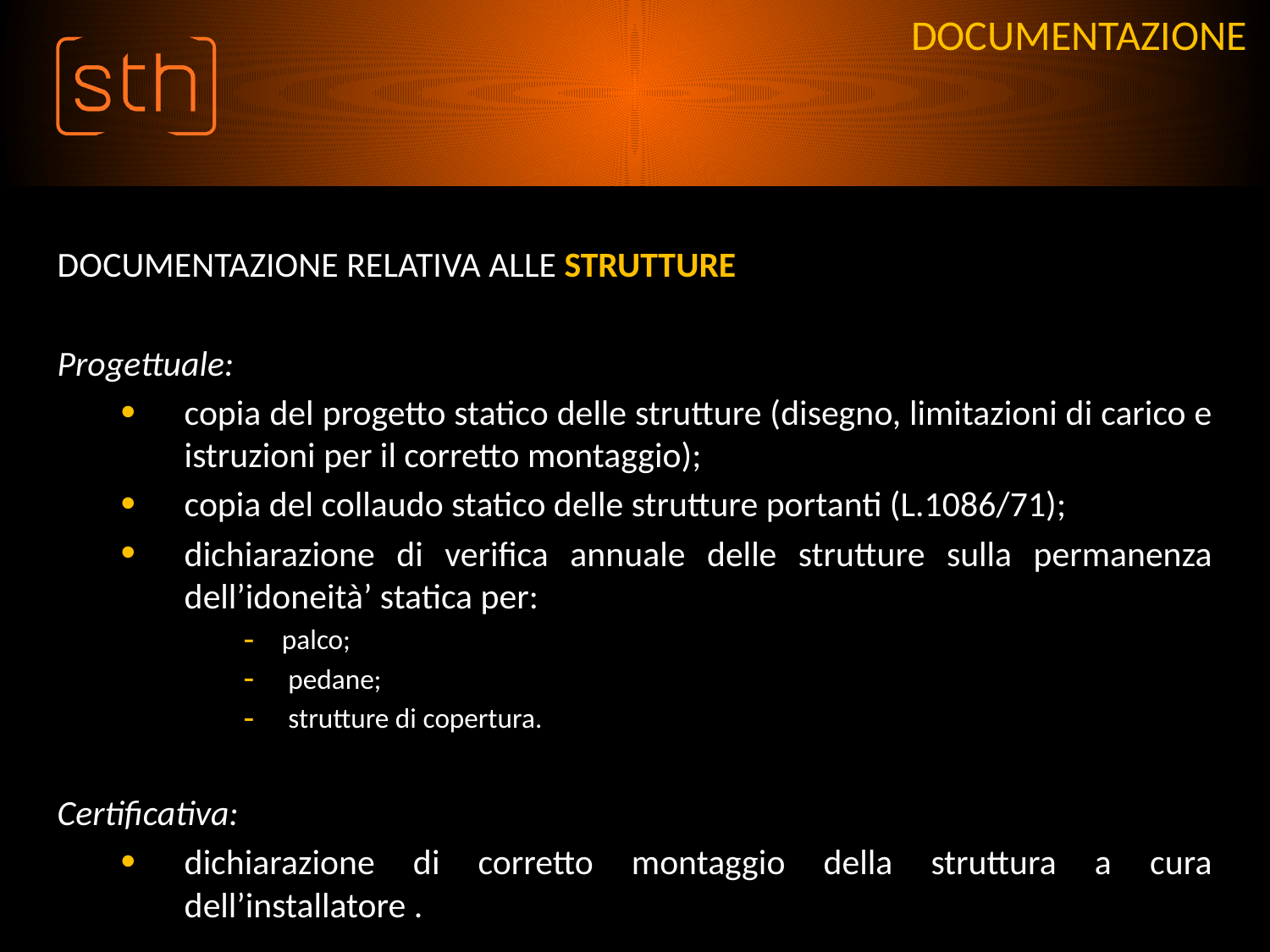

# DOCUMENTAZIONE

DOCUMENTAZIONE RELATIVA ALLE STRUTTURE

Progettuale:
copia del progetto statico delle strutture (disegno, limitazioni di carico e istruzioni per il corretto montaggio);
copia del collaudo statico delle strutture portanti (L.1086/71);
dichiarazione di verifica annuale delle strutture sulla permanenza dell’idoneità’ statica per:
palco;
 pedane;
 strutture di copertura.

Certificativa:
dichiarazione di corretto montaggio della struttura a cura dell’installatore .